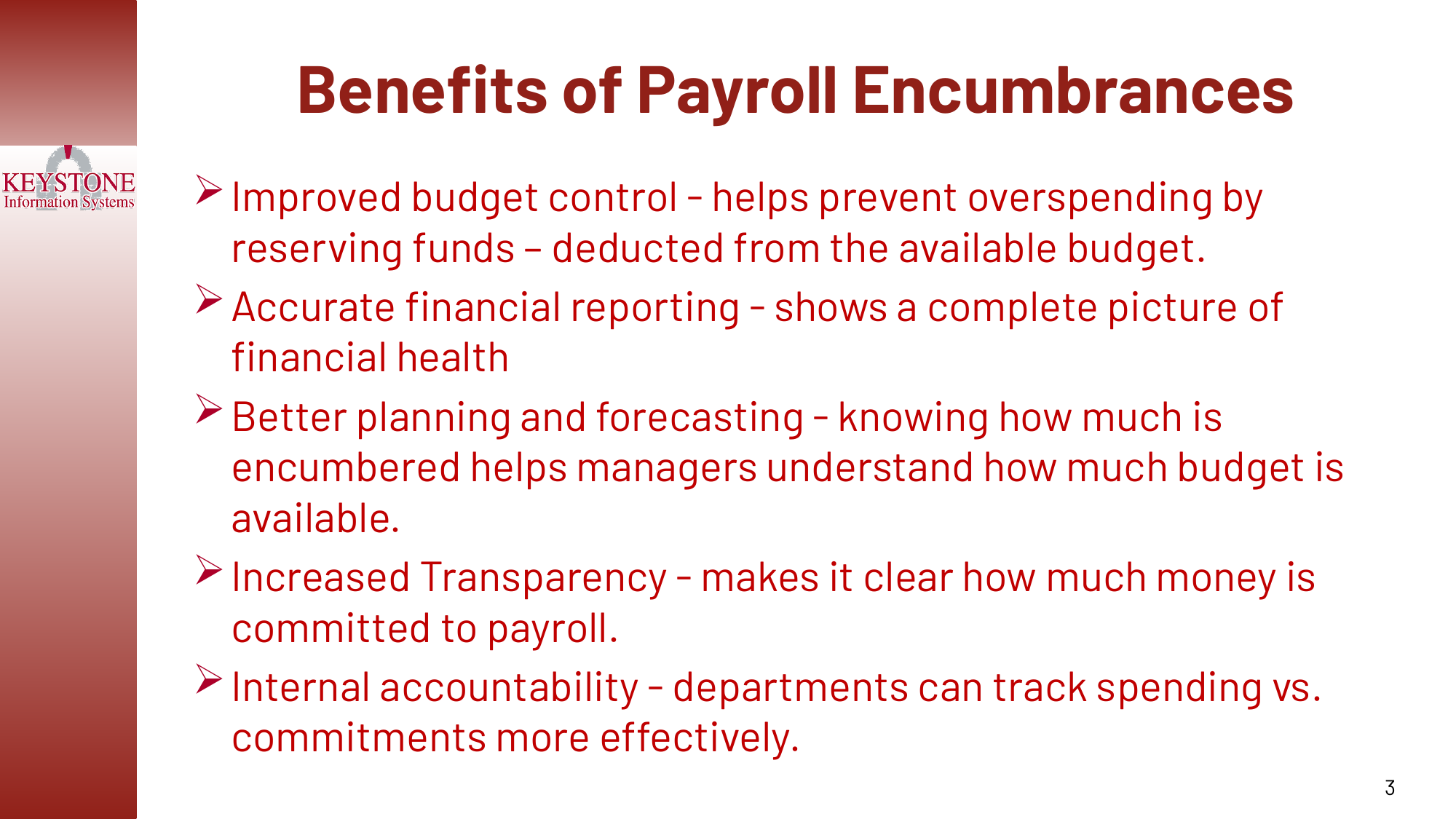

Benefits of Payroll Encumbrances
Improved budget control - helps prevent overspending by reserving funds – deducted from the available budget.
Accurate financial reporting - shows a complete picture of financial health
Better planning and forecasting - knowing how much is encumbered helps managers understand how much budget is available.
Increased Transparency - makes it clear how much money is committed to payroll.
Internal accountability - departments can track spending vs. commitments more effectively.
3